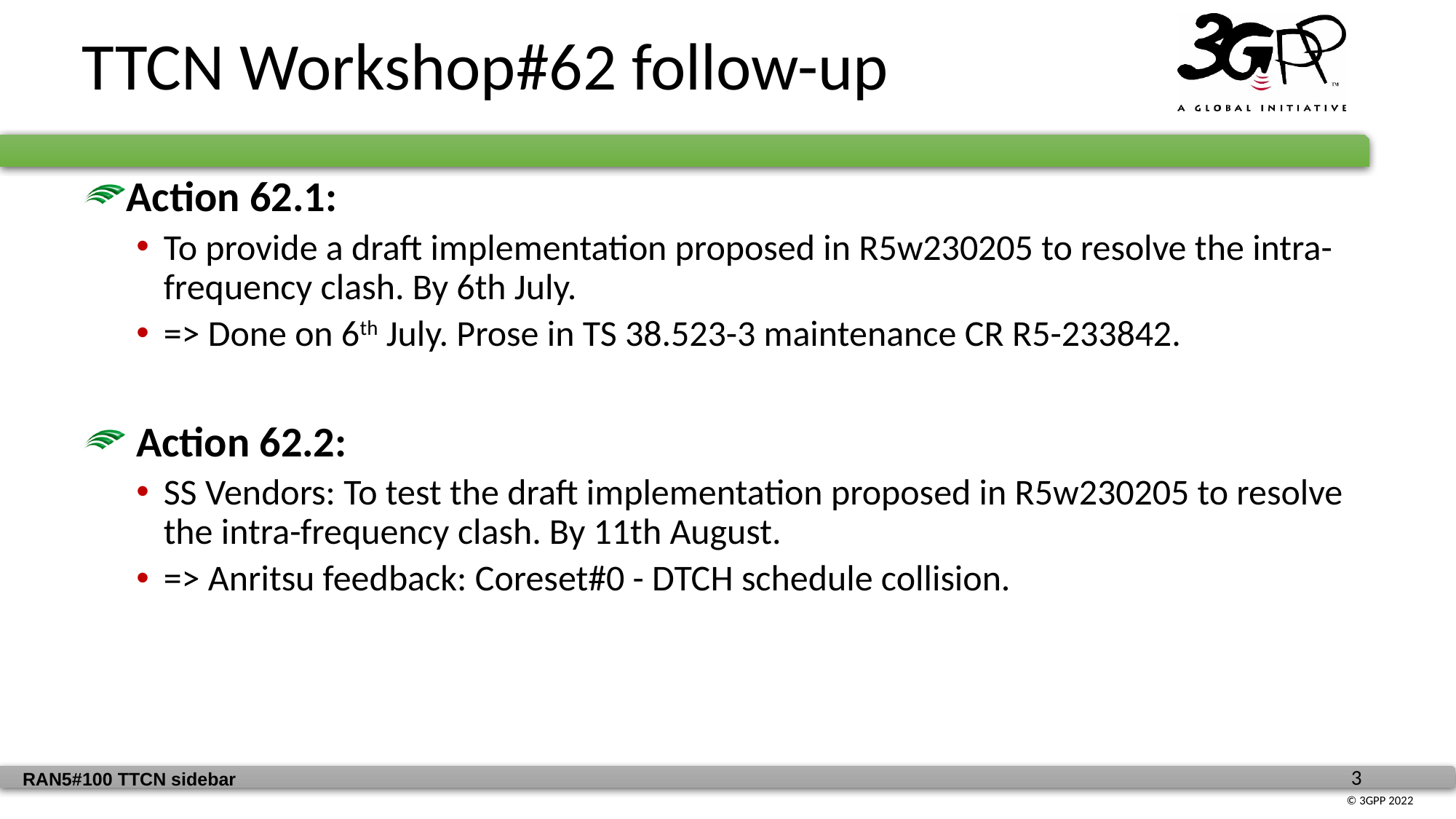

TTCN Workshop#62 follow-up
Action 62.1:
To provide a draft implementation proposed in R5w230205 to resolve the intra-frequency clash. By 6th July.
=> Done on 6th July. Prose in TS 38.523-3 maintenance CR R5-233842.

 Action 62.2:
SS Vendors: To test the draft implementation proposed in R5w230205 to resolve the intra-frequency clash. By 11th August.
=> Anritsu feedback: Coreset#0 - DTCH schedule collision.